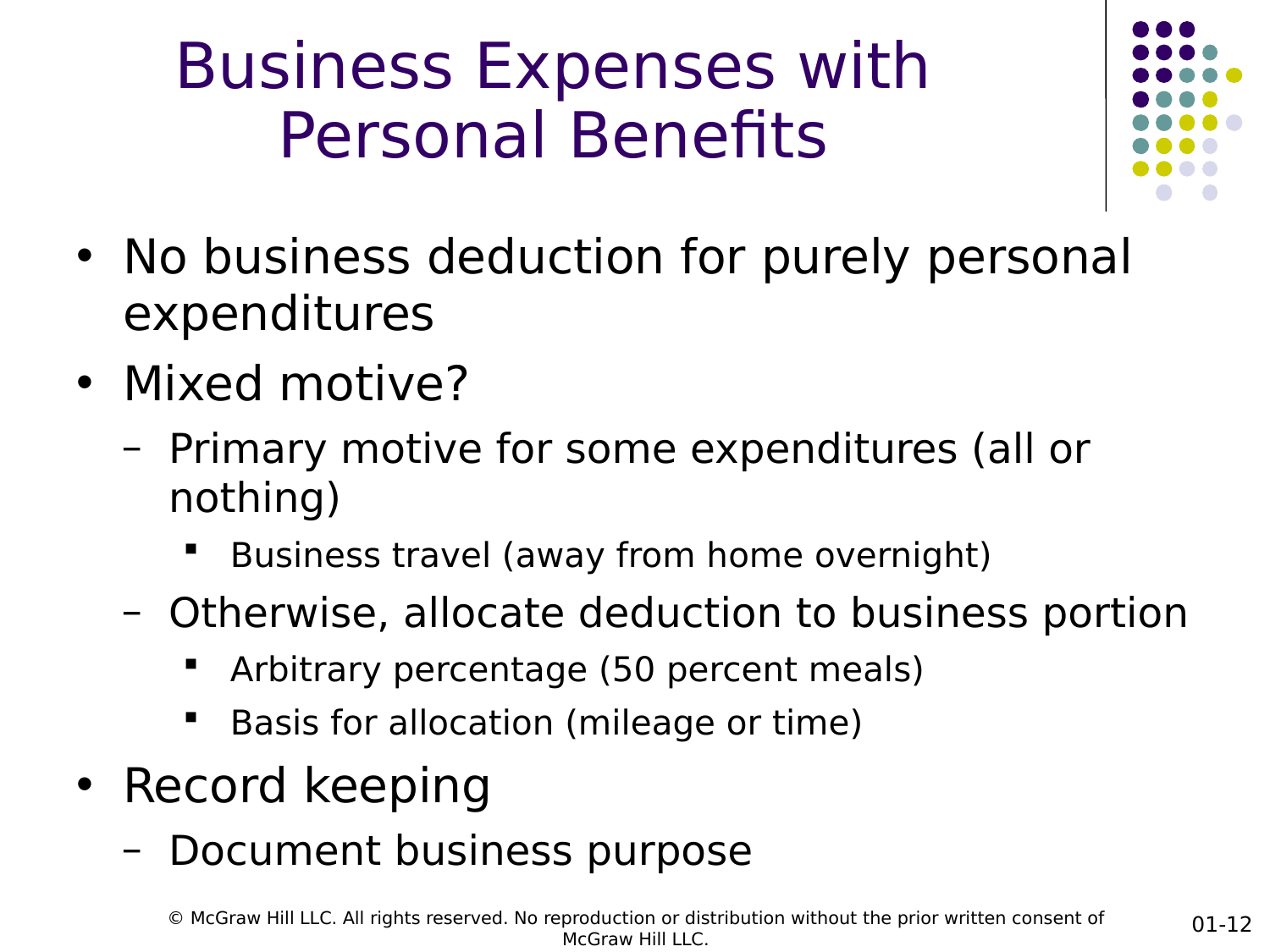

# Business Expenses with Personal Benefits
No business deduction for purely personal expenditures
Mixed motive?
Primary motive for some expenditures (all or nothing)
Business travel (away from home overnight)
Otherwise, allocate deduction to business portion
Arbitrary percentage (50 percent meals)
Basis for allocation (mileage or time)
Record keeping
Document business purpose
01-12